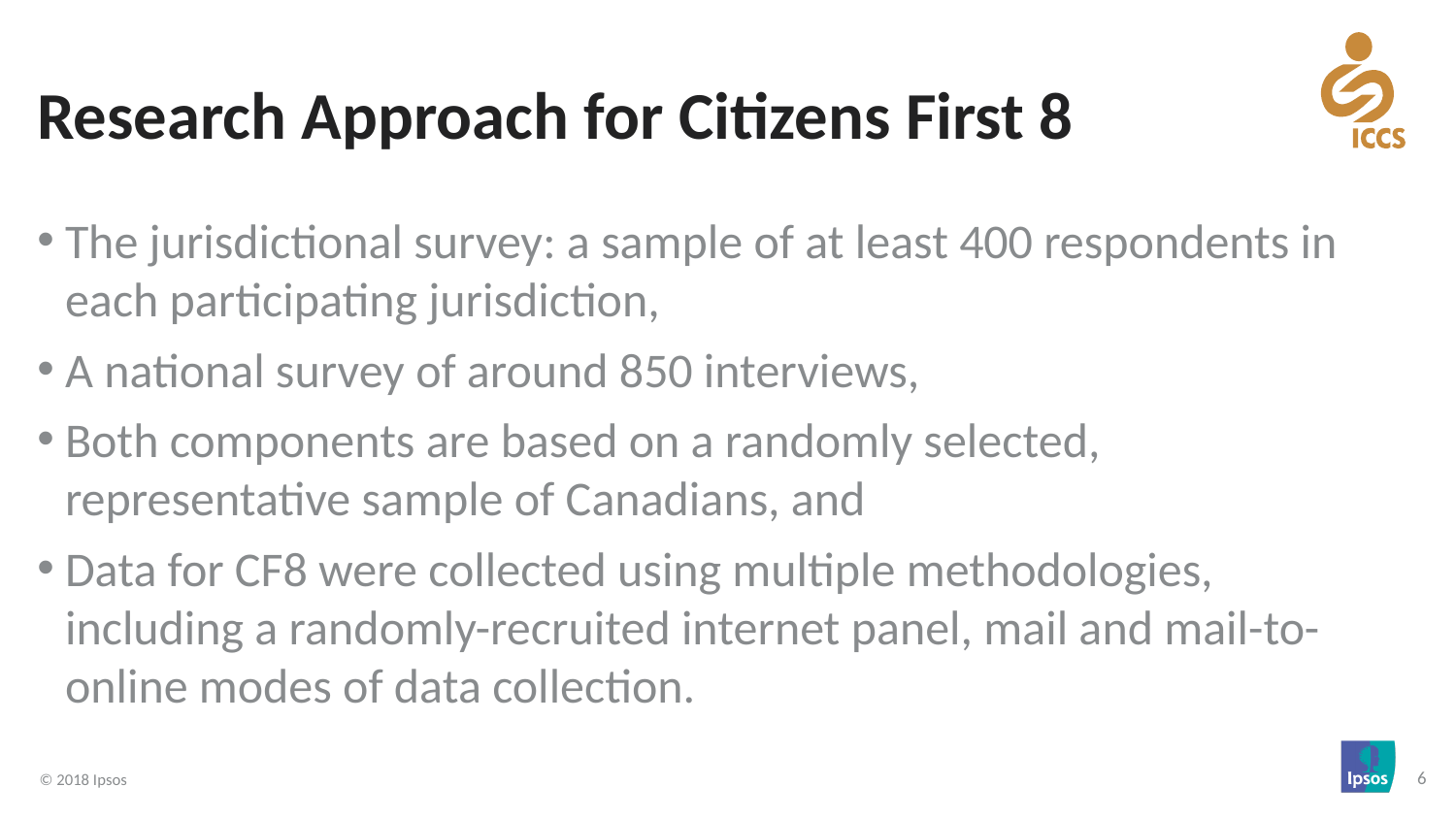

# Research Approach for Citizens First 8
The jurisdictional survey: a sample of at least 400 respondents in each participating jurisdiction,
A national survey of around 850 interviews,
Both components are based on a randomly selected, representative sample of Canadians, and
Data for CF8 were collected using multiple methodologies, including a randomly-recruited internet panel, mail and mail-to-online modes of data collection.